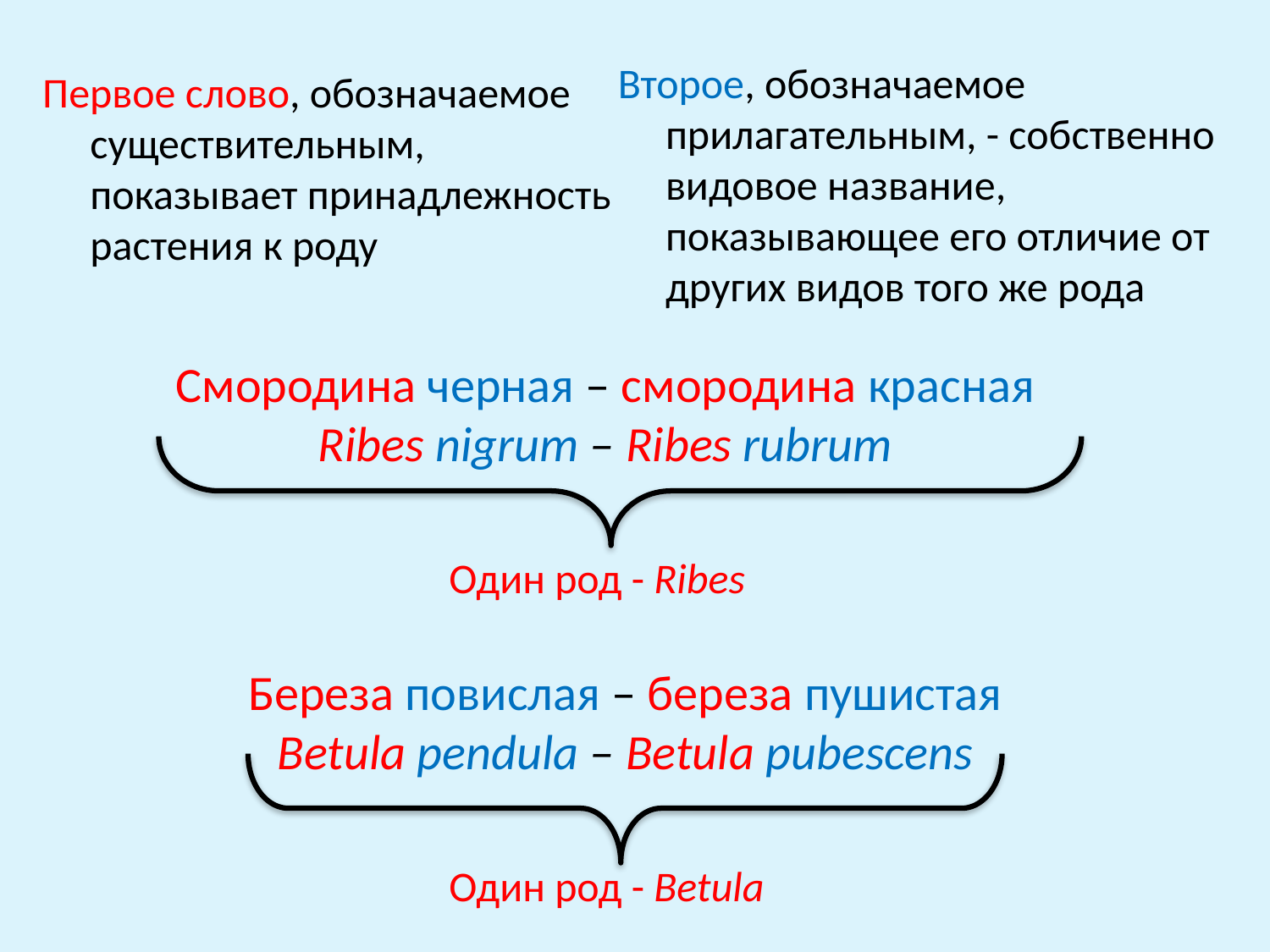

Второе, обозначаемое прилагательным, - собственно видовое название, показывающее его отличие от других видов того же рода

Первое слово, обозначаемое существительным, показывает принадлежность растения к роду
Смородина черная – смородина красная
Ribes nigrum – Ribes rubrum

Один род - Ribes
Береза повислая – береза пушистая
Betula pendula – Betula pubescens
Один род - Betula